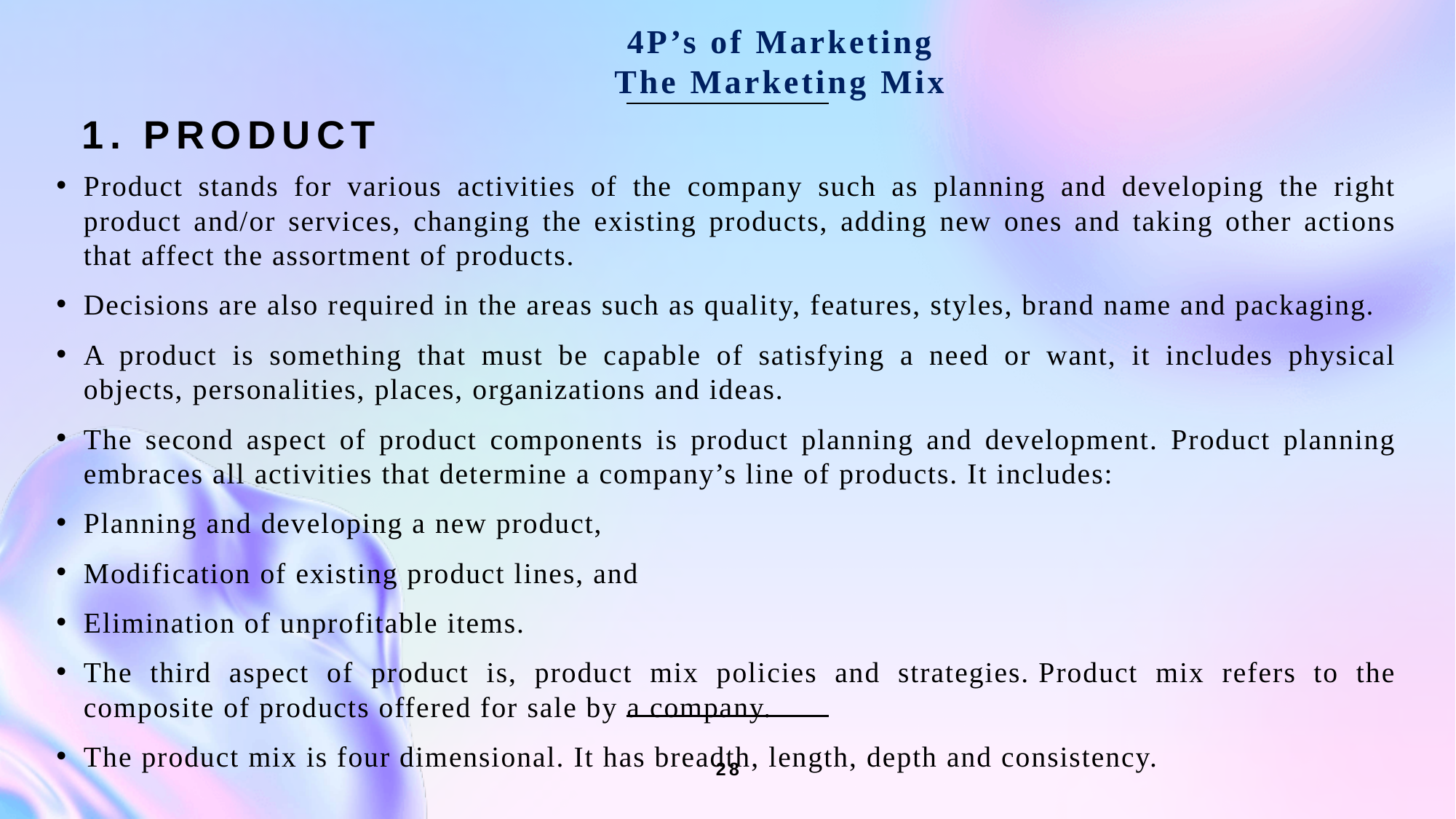

4P’s of Marketing
The Marketing Mix

# 1. PRODUCT
Product stands for various activities of the company such as planning and developing the right product and/or services, changing the existing products, adding new ones and taking other actions that affect the assortment of products.
Decisions are also required in the areas such as quality, features, styles, brand name and packaging.
A product is something that must be capable of satisfying a need or want, it includes physical objects, personalities, places, organizations and ideas.
The second aspect of product components is product planning and development. Product planning embraces all activities that determine a company’s line of products. It includes:
Planning and developing a new product,
Modification of existing product lines, and
Elimination of unprofitable items.
The third aspect of product is, product mix policies and strategies. Product mix refers to the composite of products offered for sale by a company.
The product mix is four dimensional. It has breadth, length, depth and consistency.
28